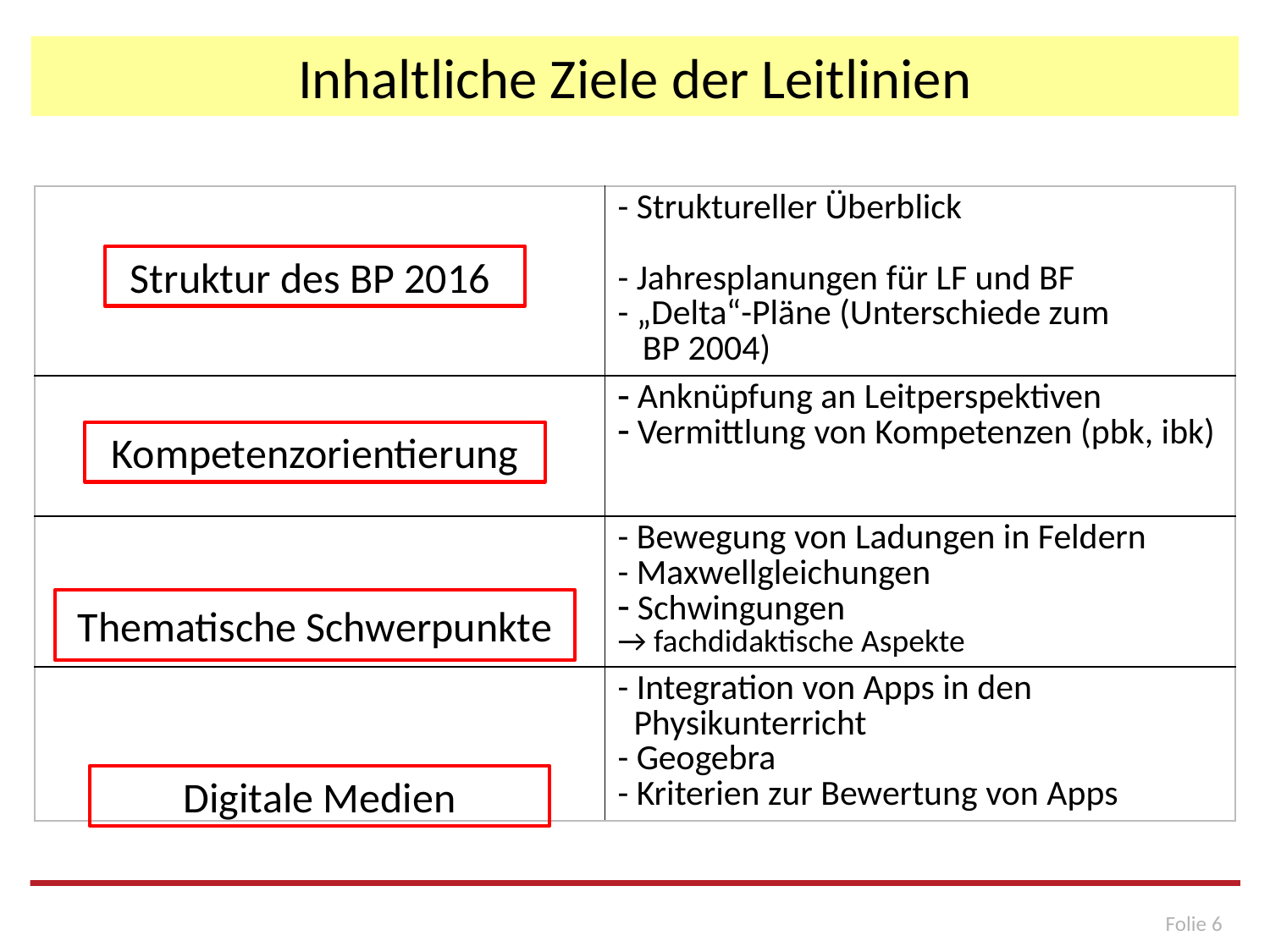

# Inhaltliche Ziele der Leitlinien
|  | - Struktureller Überblick - Jahresplanungen für LF und BF - „Delta“-Pläne (Unterschiede zum BP 2004) |
| --- | --- |
|  | Anknüpfung an Leitperspektiven Vermittlung von Kompetenzen (pbk, ibk) |
|  | - Bewegung von Ladungen in Feldern - Maxwellgleichungen Schwingungen → fachdidaktische Aspekte |
|  | - Integration von Apps in den Physikunterricht - Geogebra - Kriterien zur Bewertung von Apps |
Struktur des BP 2016
Kompetenzorientierung
Thematische Schwerpunkte
Digitale Medien
Folie 6